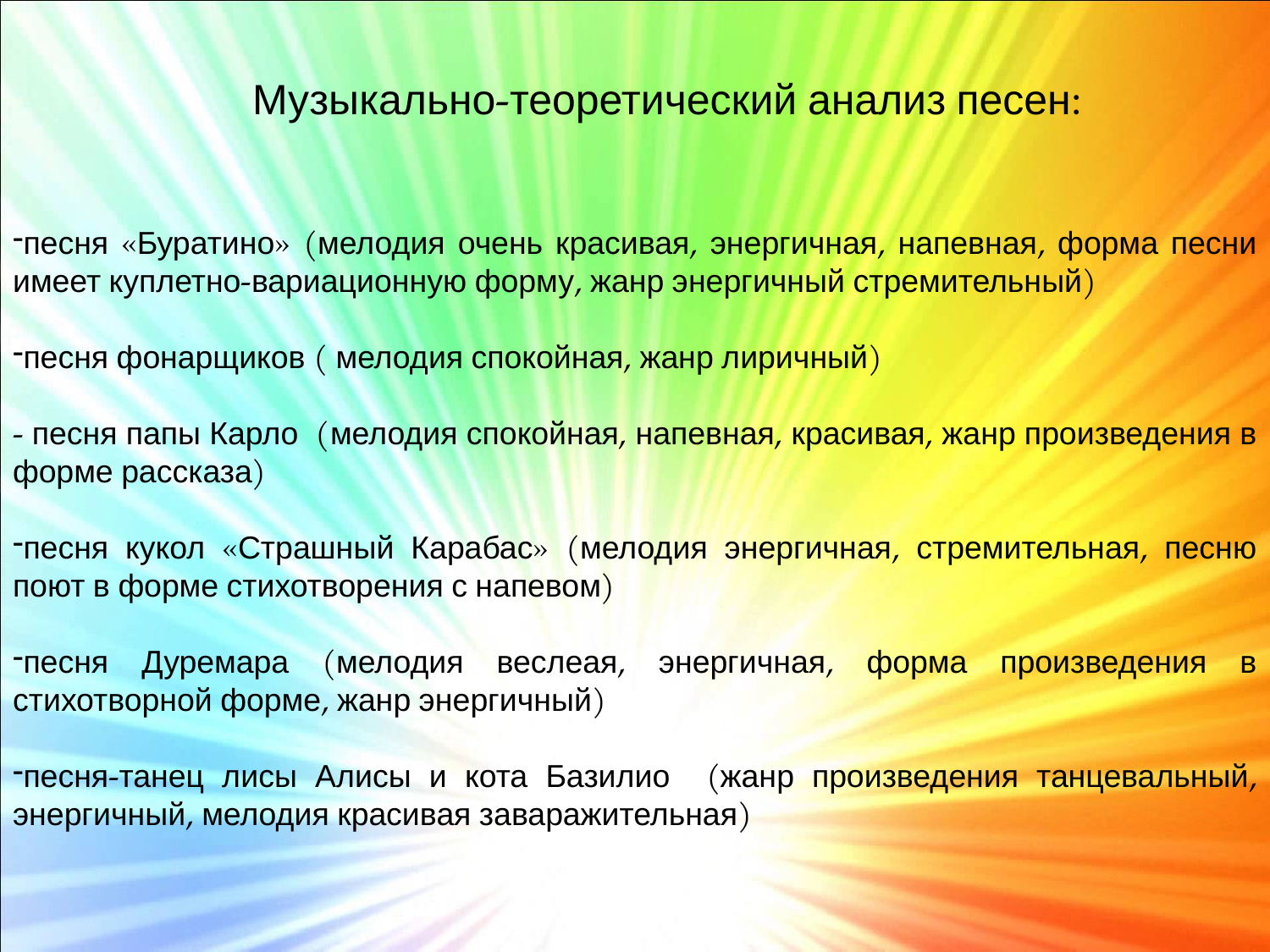

Музыкально-теоретический анализ песен:

песня «Буратино» (мелодия очень красивая, энергичная, напевная, форма песни имеет куплетно-вариационную форму, жанр энергичный стремительный)

песня фонарщиков ( мелодия спокойная, жанр лиричный)

- песня папы Карло  (мелодия спокойная, напевная, красивая, жанр произведения в форме рассказа)

песня кукол «Страшный Карабас» (мелодия энергичная, стремительная, песню поют в форме стихотворения с напевом)

песня Дуремара (мелодия веслеая, энергичная, форма произведения в стихотворной форме, жанр энергичный)

песня-танец лисы Алисы и кота Базилио  (жанр произведения танцевальный, энергичный, мелодия красивая заваражительная)